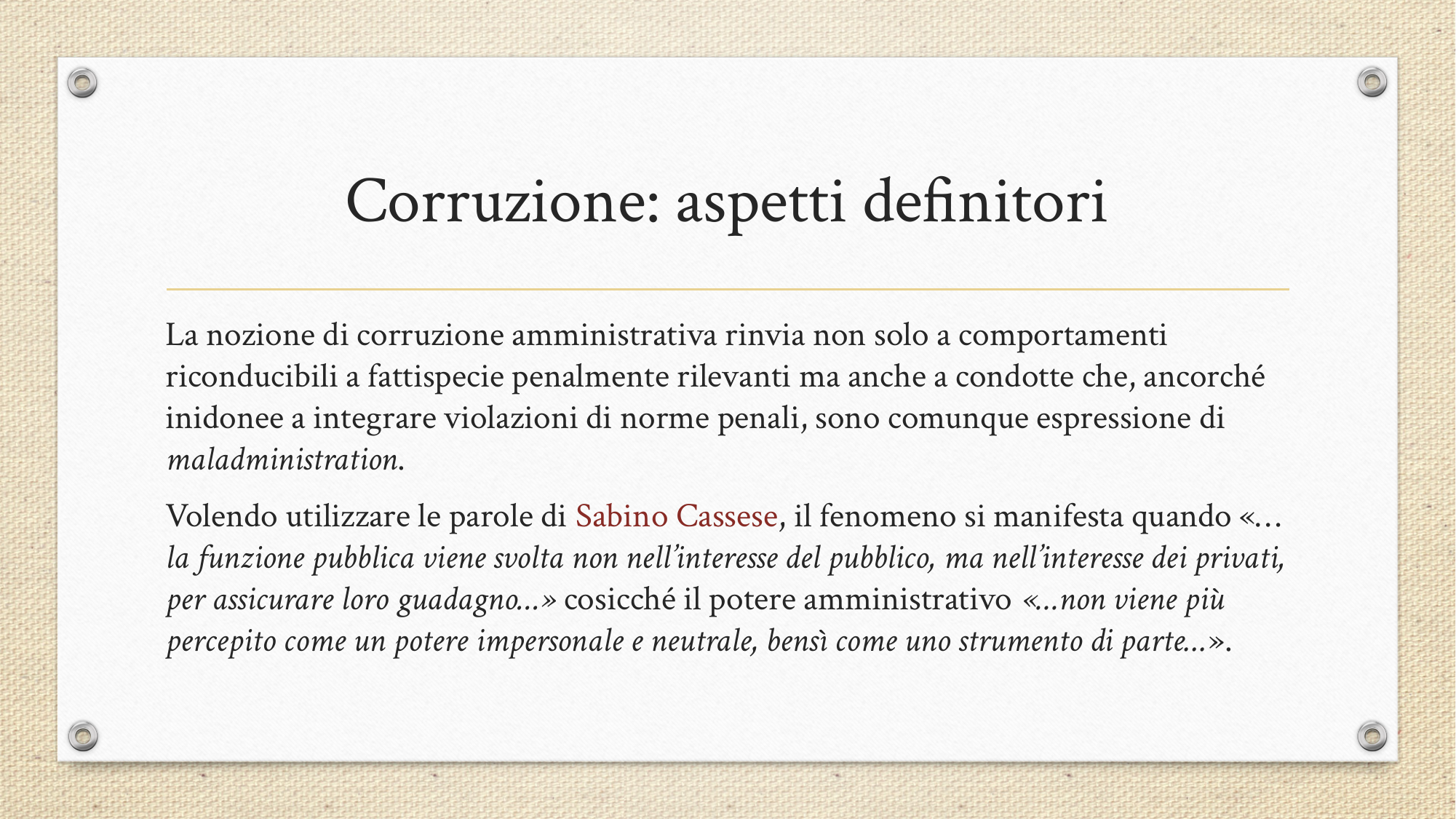

# Corruzione: aspetti definitori
La nozione di corruzione amministrativa rinvia non solo a comportamenti riconducibili a fattispecie penalmente rilevanti ma anche a condotte che, ancorché inidonee a integrare violazioni di norme penali, sono comunque espressione di maladministration.
Volendo utilizzare le parole di Sabino Cassese, il fenomeno si manifesta quando «…la funzione pubblica viene svolta non nell’interesse del pubblico, ma nell’interesse dei privati, per assicurare loro guadagno…» cosicché il potere amministrativo «…non viene più percepito come un potere impersonale e neutrale, bensì come uno strumento di parte…».